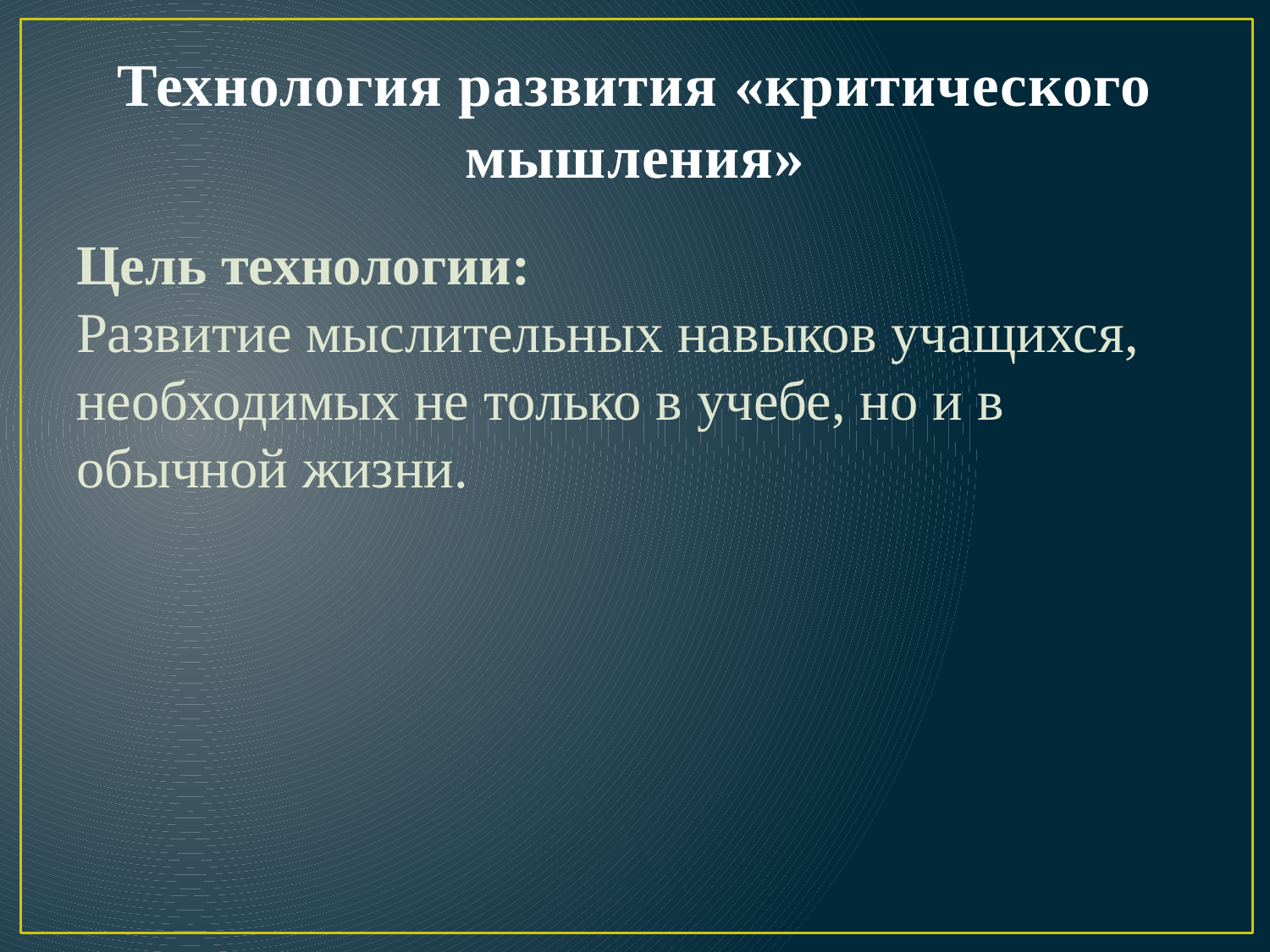

# Технология развития «критического мышления»
Цель технологии:
Развитие мыслительных навыков учащихся, необходимых не только в учебе, но и в обычной жизни.